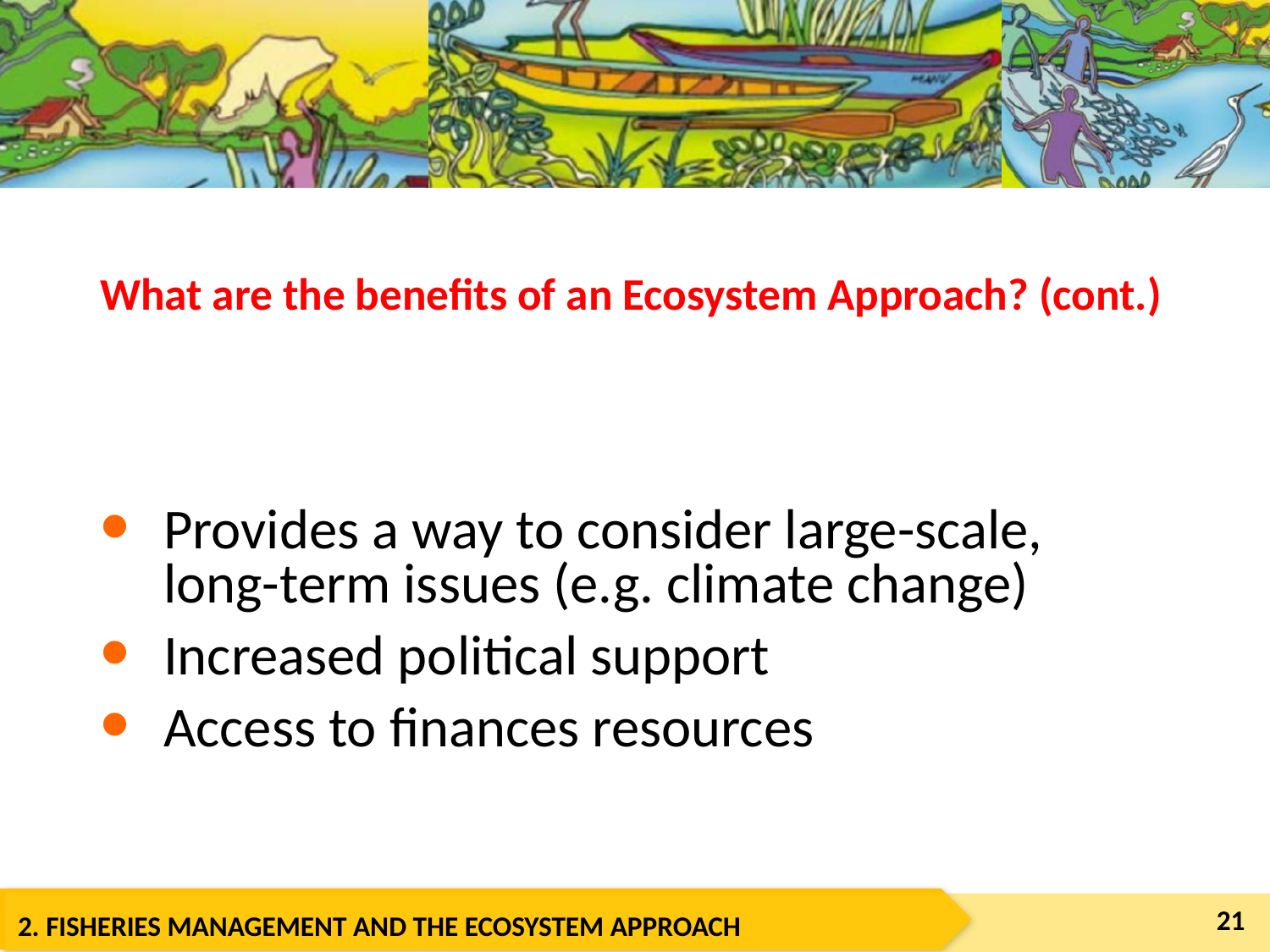

# What are the benefits of an Ecosystem Approach? (cont.)

Provides a way to consider large-scale, long-term issues (e.g. climate change)
Increased political support
Access to finances resources

21